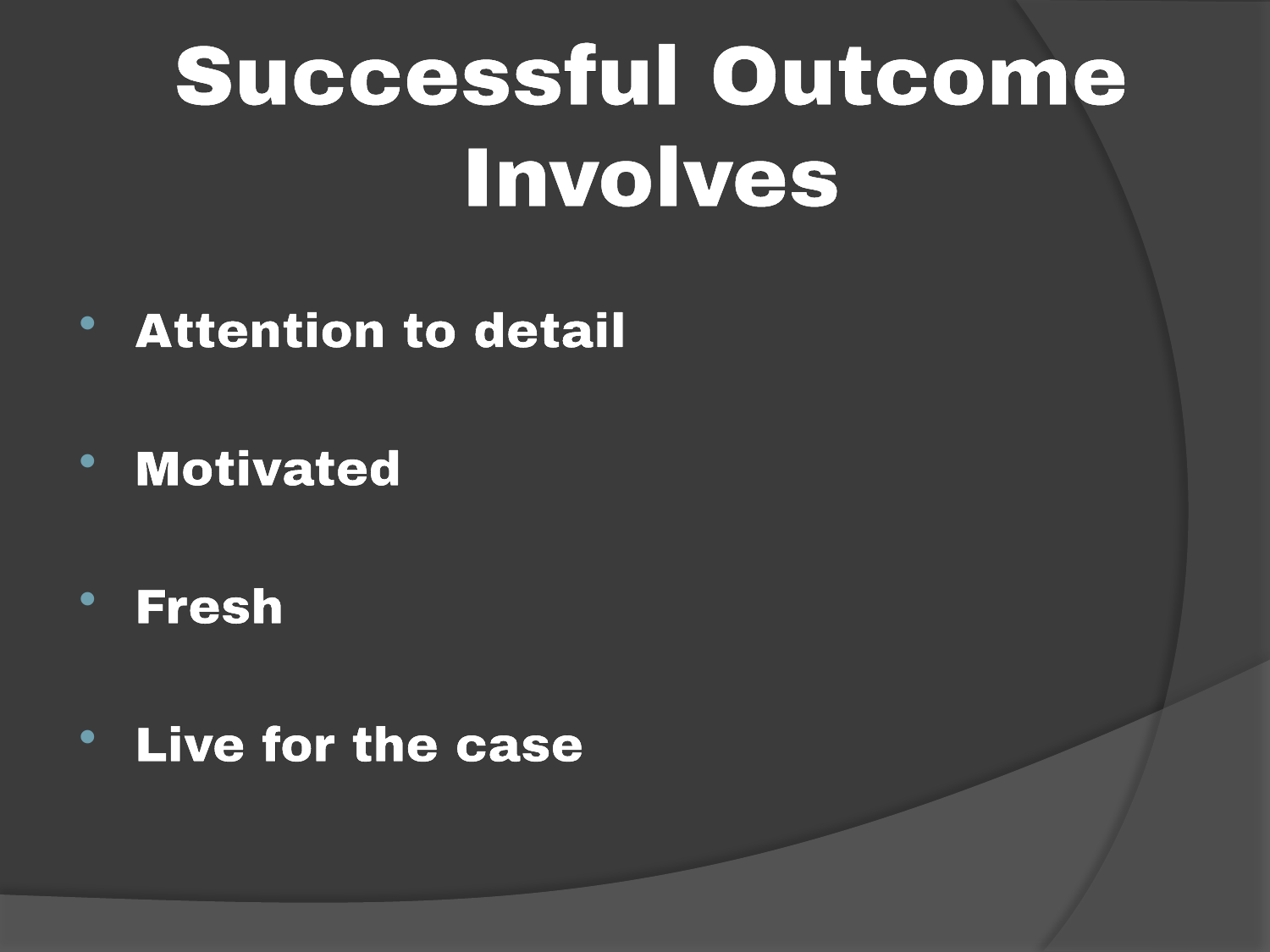

# Successful Outcome Involves
Attention to detail

Motivated

Fresh

Live for the case